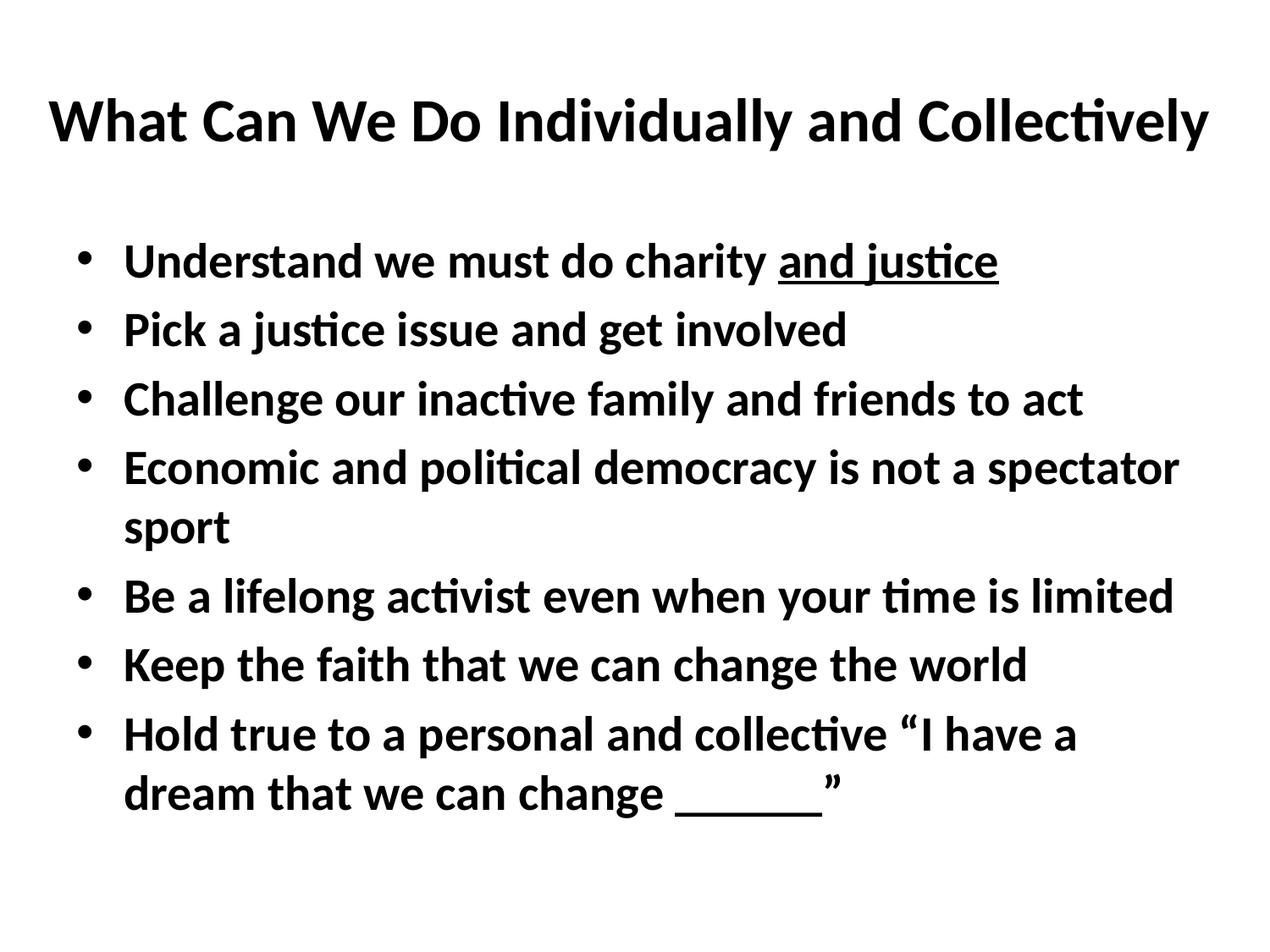

# What Can We Do Individually and Collectively
Understand we must do charity and justice
Pick a justice issue and get involved
Challenge our inactive family and friends to act
Economic and political democracy is not a spectator sport
Be a lifelong activist even when your time is limited
Keep the faith that we can change the world
Hold true to a personal and collective “I have a dream that we can change ______”